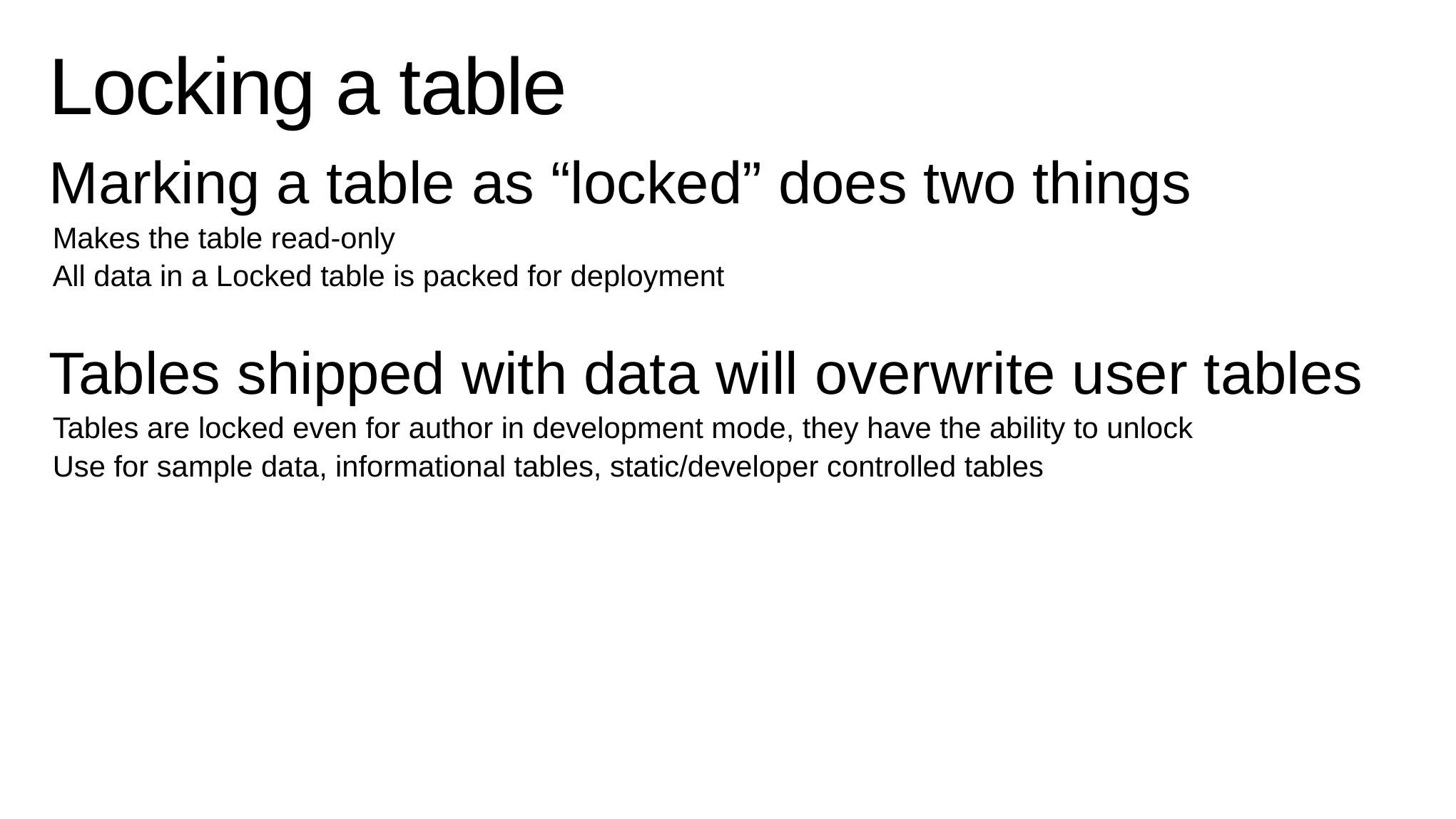

# Locking a table
Marking a table as “locked” does two things
Makes the table read-only
All data in a Locked table is packed for deployment

Tables shipped with data will overwrite user tables
Tables are locked even for author in development mode, they have the ability to unlock
Use for sample data, informational tables, static/developer controlled tables